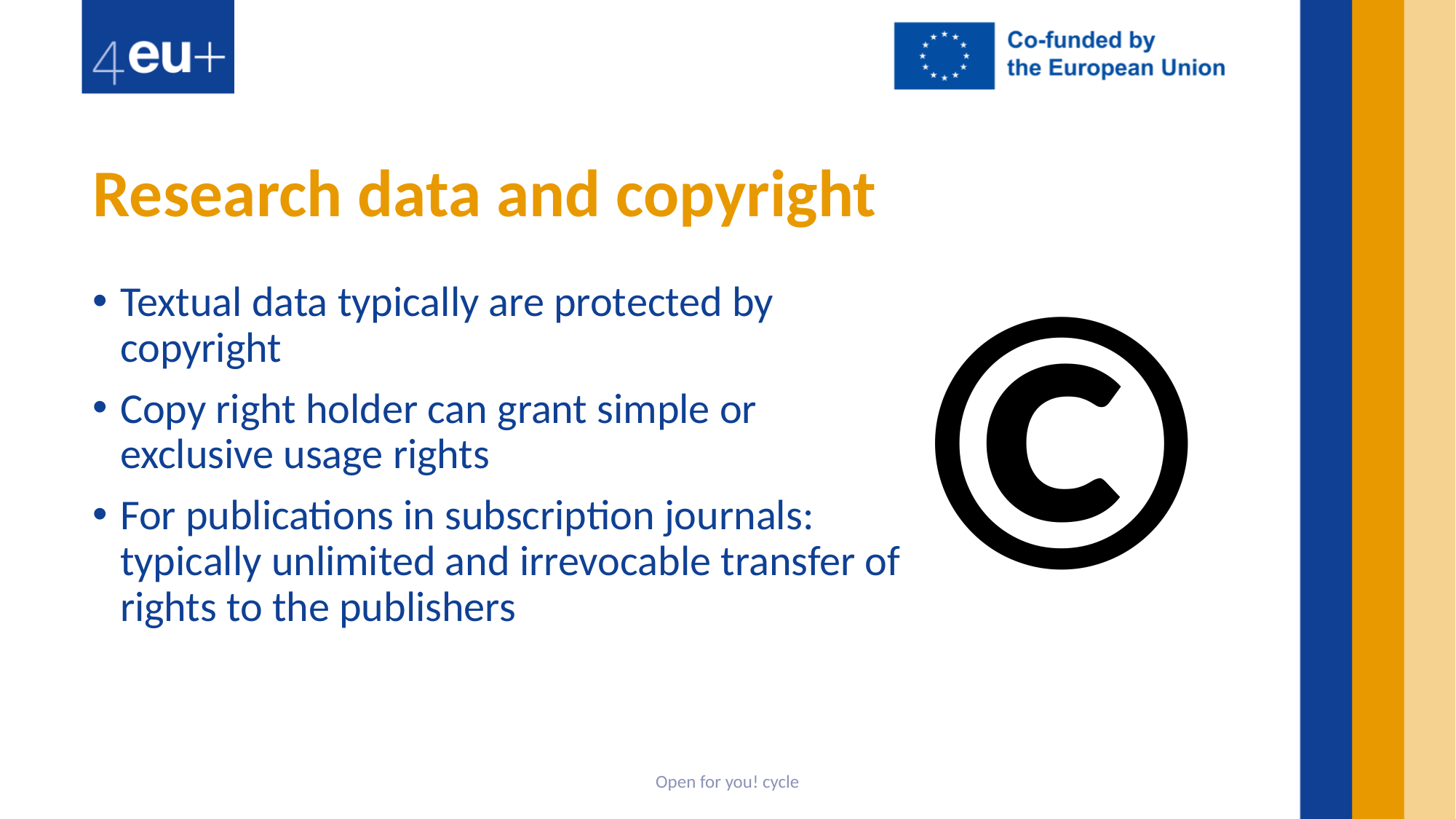

# Research data and copyright
©
Textual data typically are protected by copyright
Copy right holder can grant simple or exclusive usage rights
For publications in subscription journals: typically unlimited and irrevocable transfer of rights to the publishers

Open for you! cycle